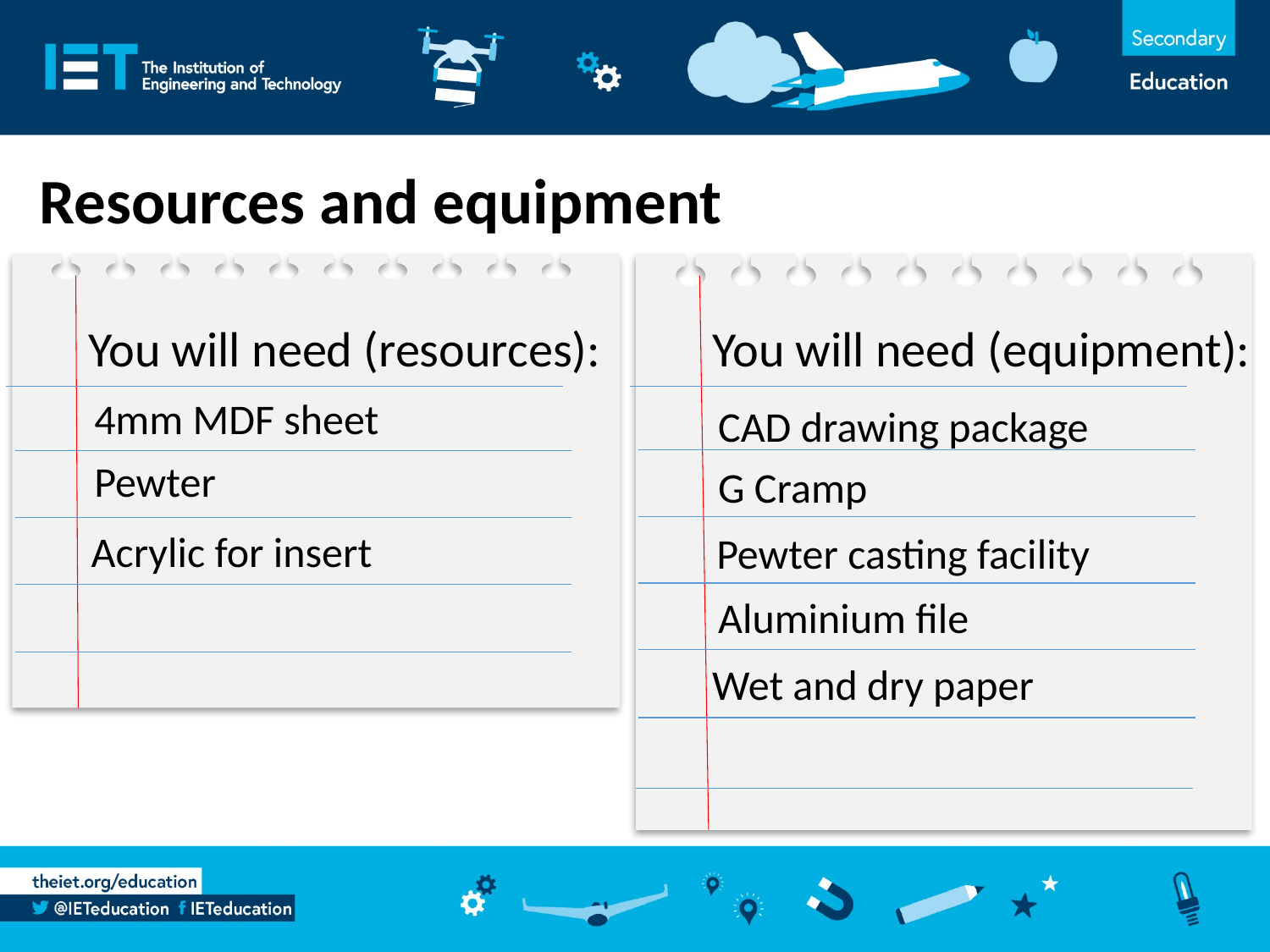

Resources and equipment

You will need (resources):
4mm MDF sheet
Pewter
Acrylic for insert

You will need (equipment):
CAD drawing package
G Cramp
Pewter casting facility
Aluminium file
Wet and dry paper